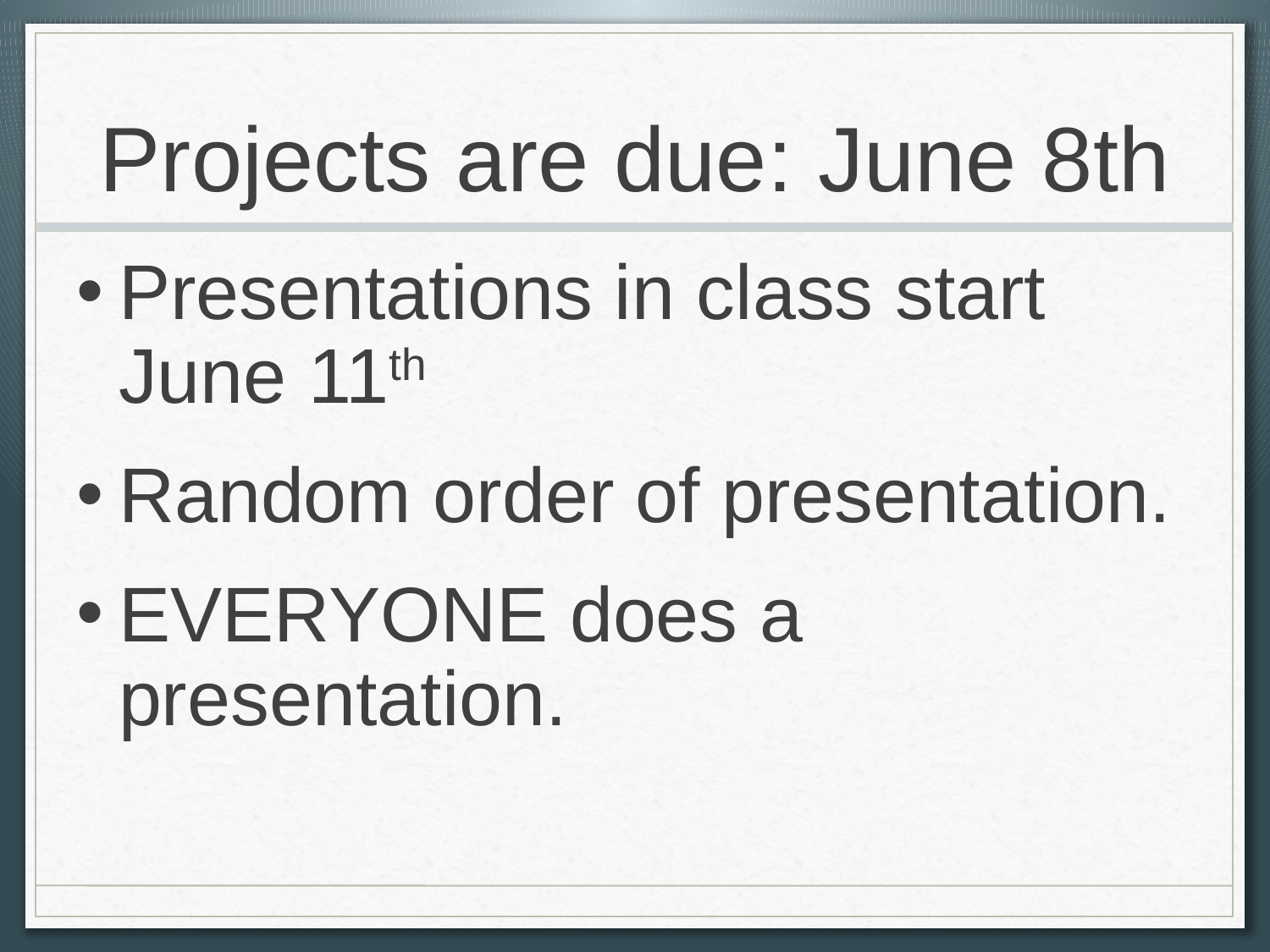

# Projects are due: June 8th
Presentations in class start June 11th
Random order of presentation.
EVERYONE does a presentation.